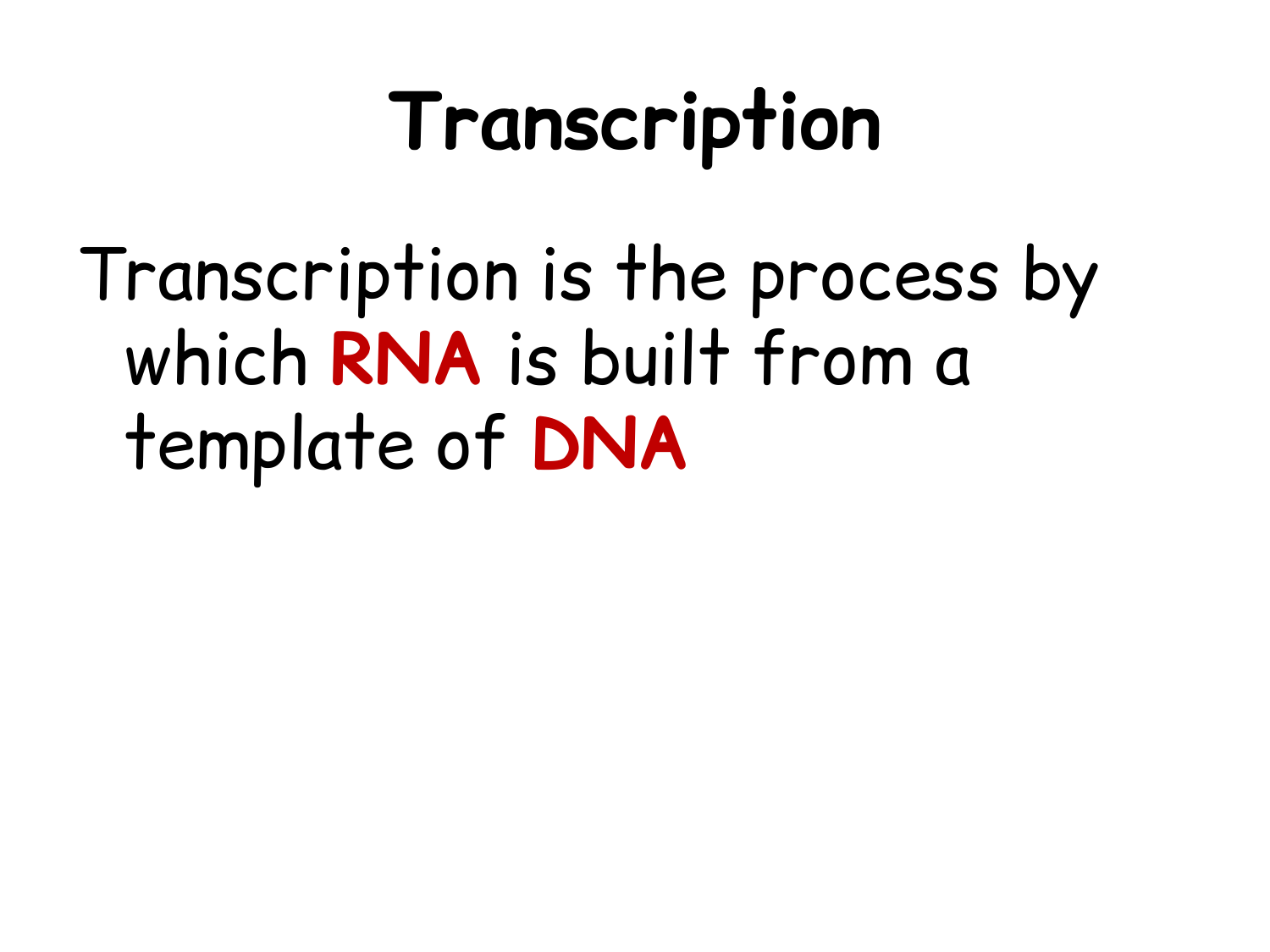

# Transcription
Transcription is the process by which RNA is built from a template of DNA